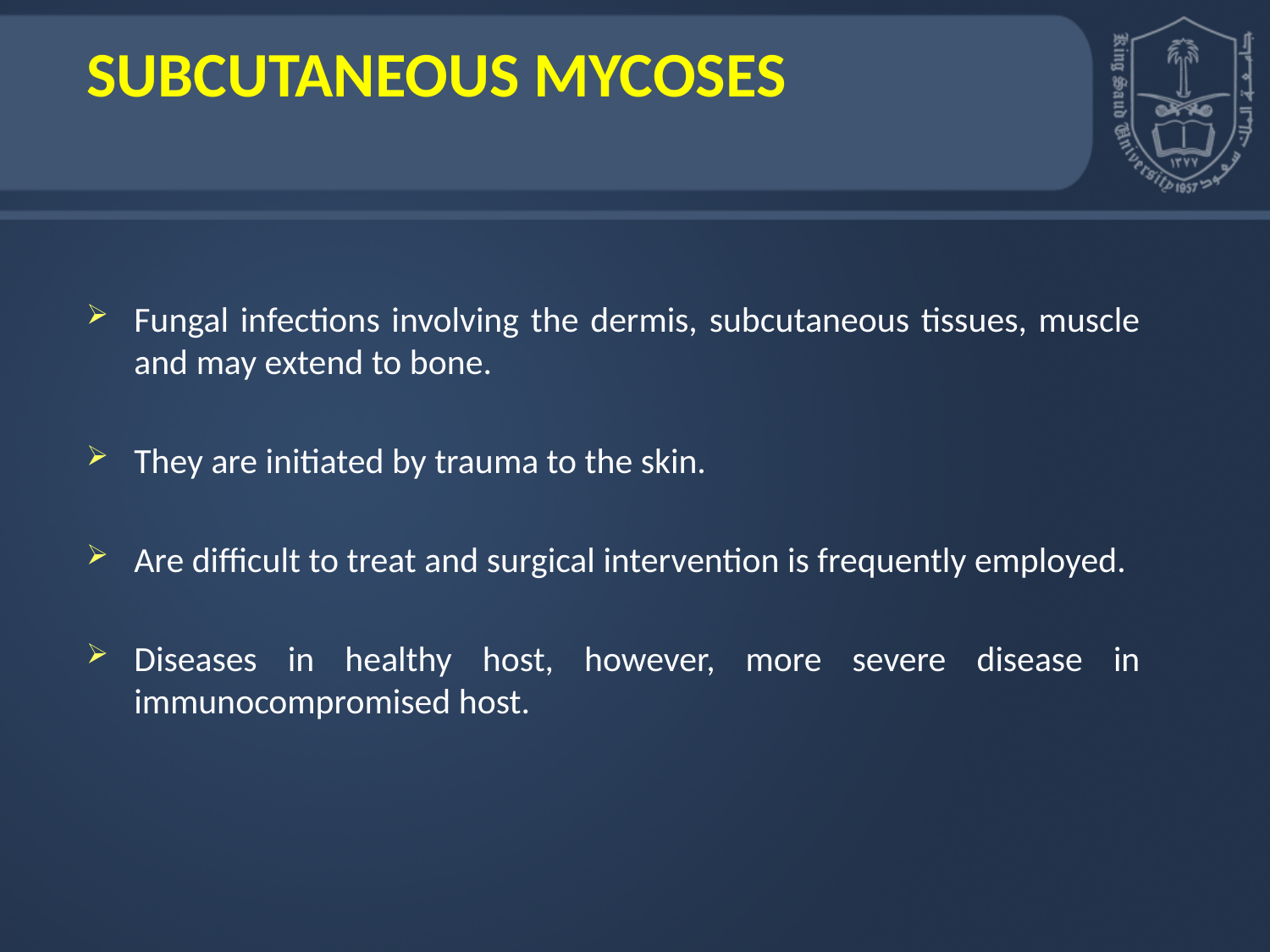

# Subcutaneous Mycoses
Fungal infections involving the dermis, subcutaneous tissues, muscle and may extend to bone.

They are initiated by trauma to the skin.

Are difficult to treat and surgical intervention is frequently employed.

Diseases in healthy host, however, more severe disease in immunocompromised host.